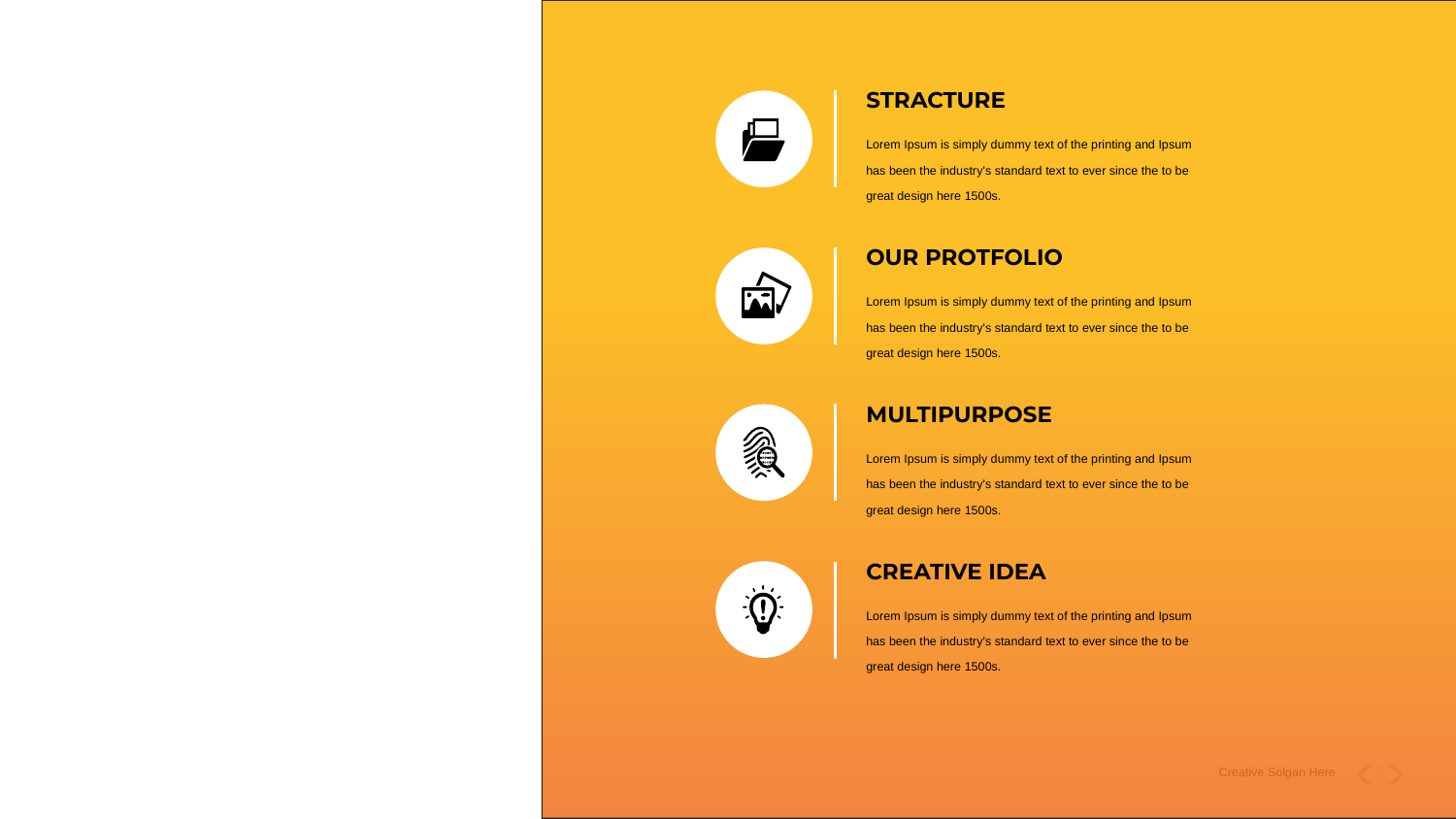

STRACTURE

Lorem Ipsum is simply dummy text of the printing and Ipsum has been the industry's standard text to ever since the to be great design here 1500s.
OUR PROTFOLIO

Lorem Ipsum is simply dummy text of the printing and Ipsum has been the industry's standard text to ever since the to be great design here 1500s.

MULTIPURPOSE

Lorem Ipsum is simply dummy text of the printing and Ipsum has been the industry's standard text to ever since the to be great design here 1500s.
CREATIVE IDEA

Lorem Ipsum is simply dummy text of the printing and Ipsum has been the industry's standard text to ever since the to be great design here 1500s.